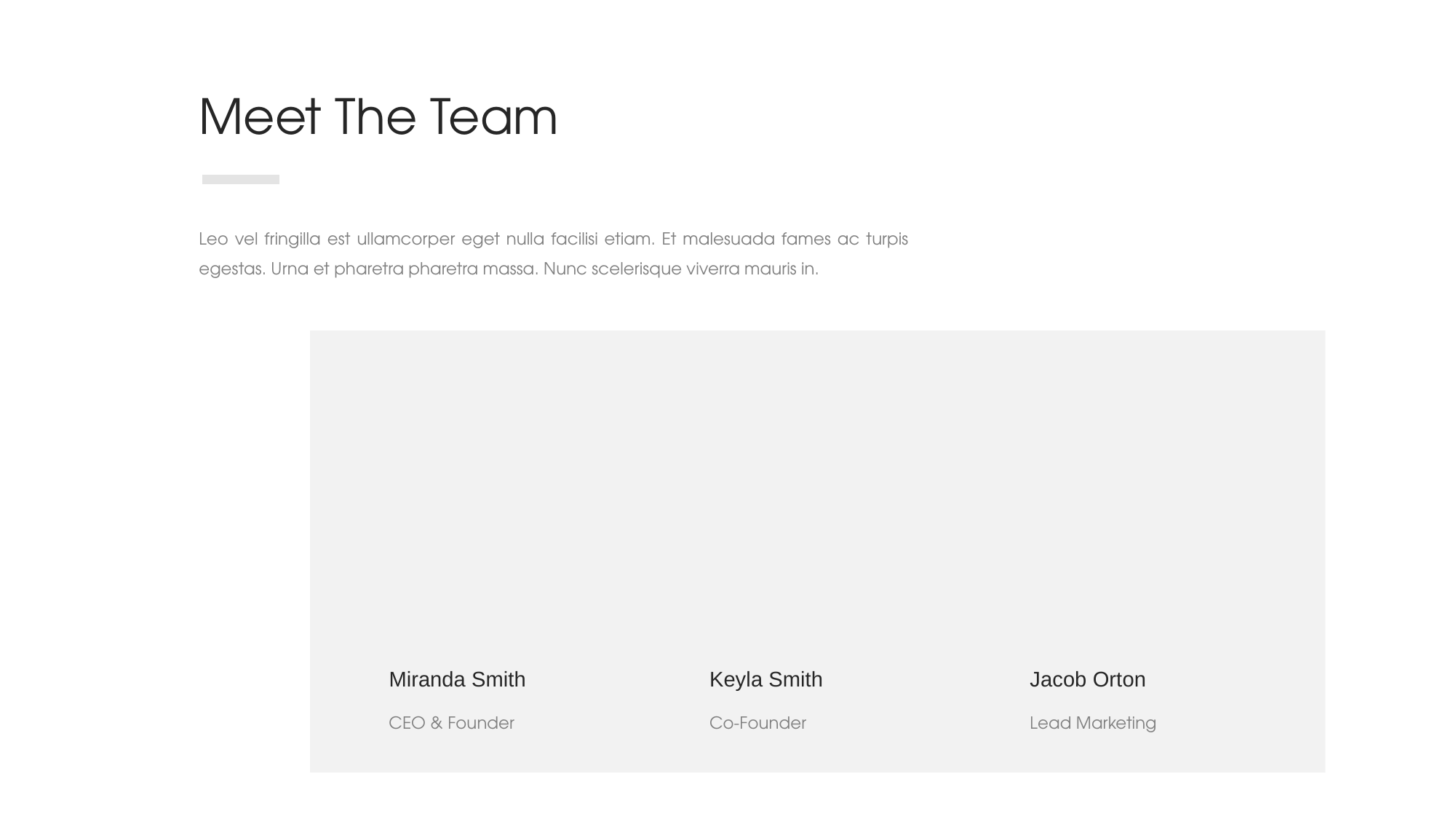

Meet The Team
Leo vel fringilla est ullamcorper eget nulla facilisi etiam. Et malesuada fames ac turpis egestas. Urna et pharetra pharetra massa. Nunc scelerisque viverra mauris in.

Miranda Smith
Keyla Smith
Jacob Orton
CEO & Founder
Co-Founder
Lead Marketing